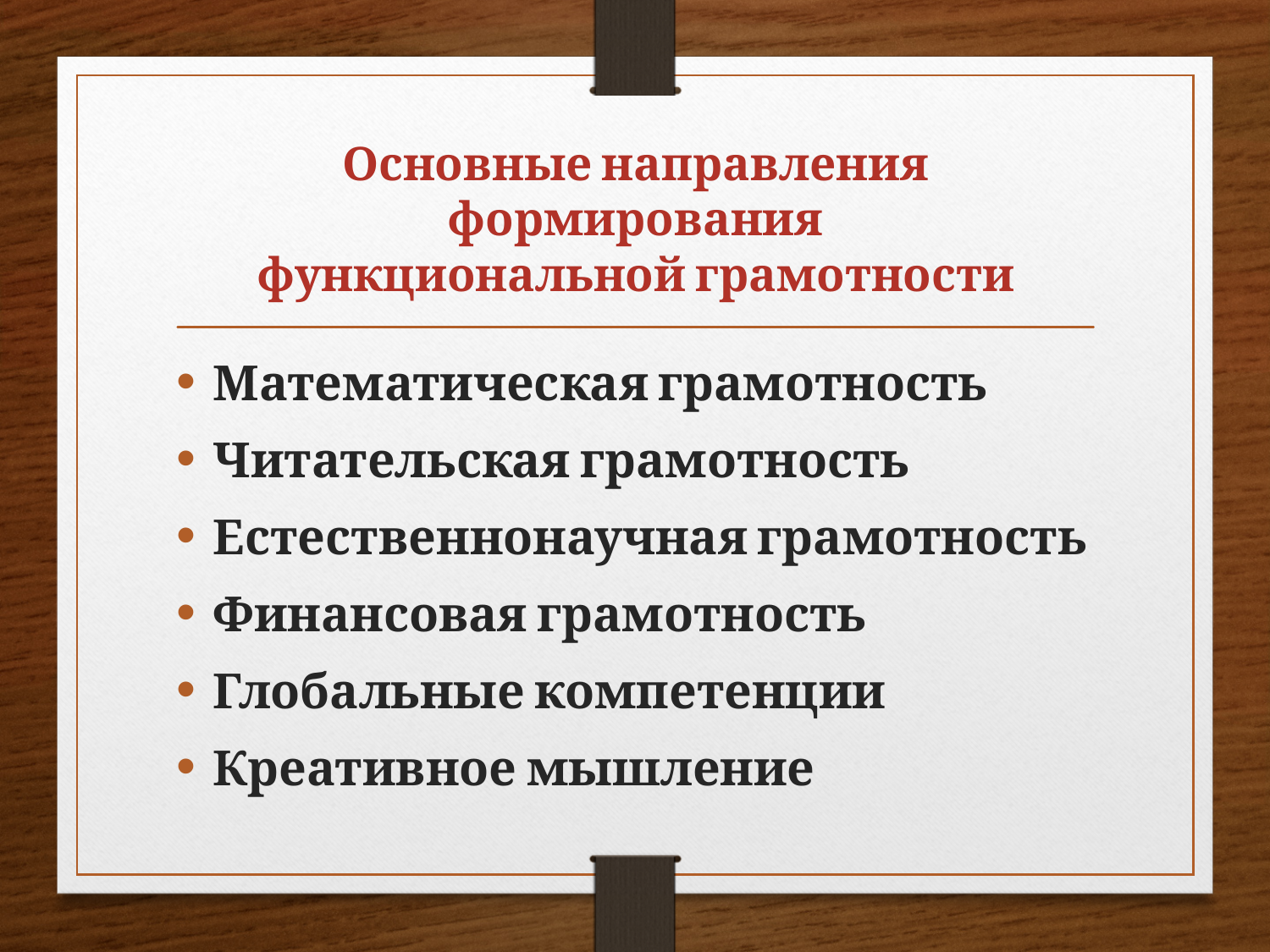

# Основные направления формирования функциональной грамотности
Математическая грамотность
Читательская грамотность
Естественнонаучная грамотность
Финансовая грамотность
Глобальные компетенции
Креативное мышление